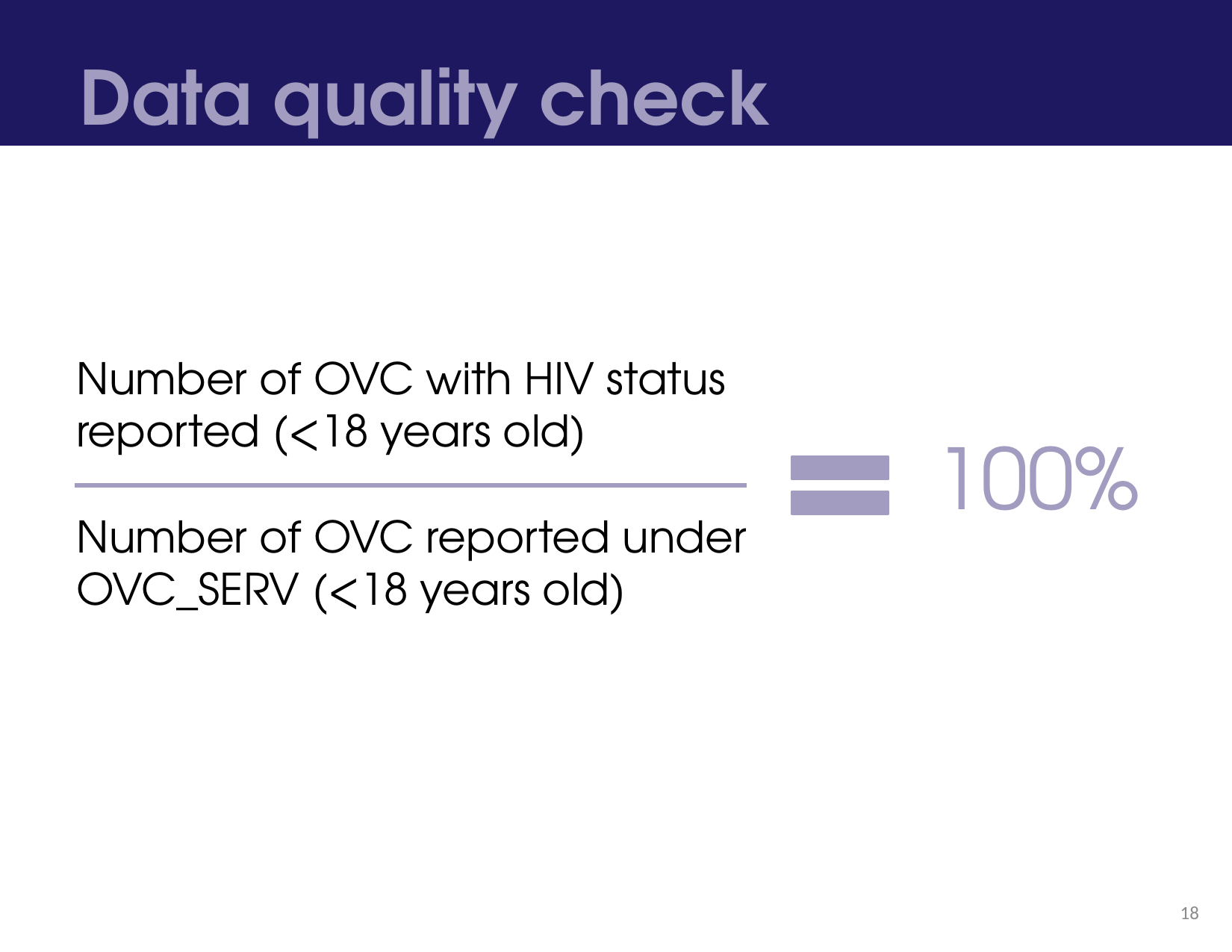

# Data quality check
Number of OVC with HIV status reported (<18 years old)

100%

Number of OVC reported under OVC_SERV (<18 years old)

18